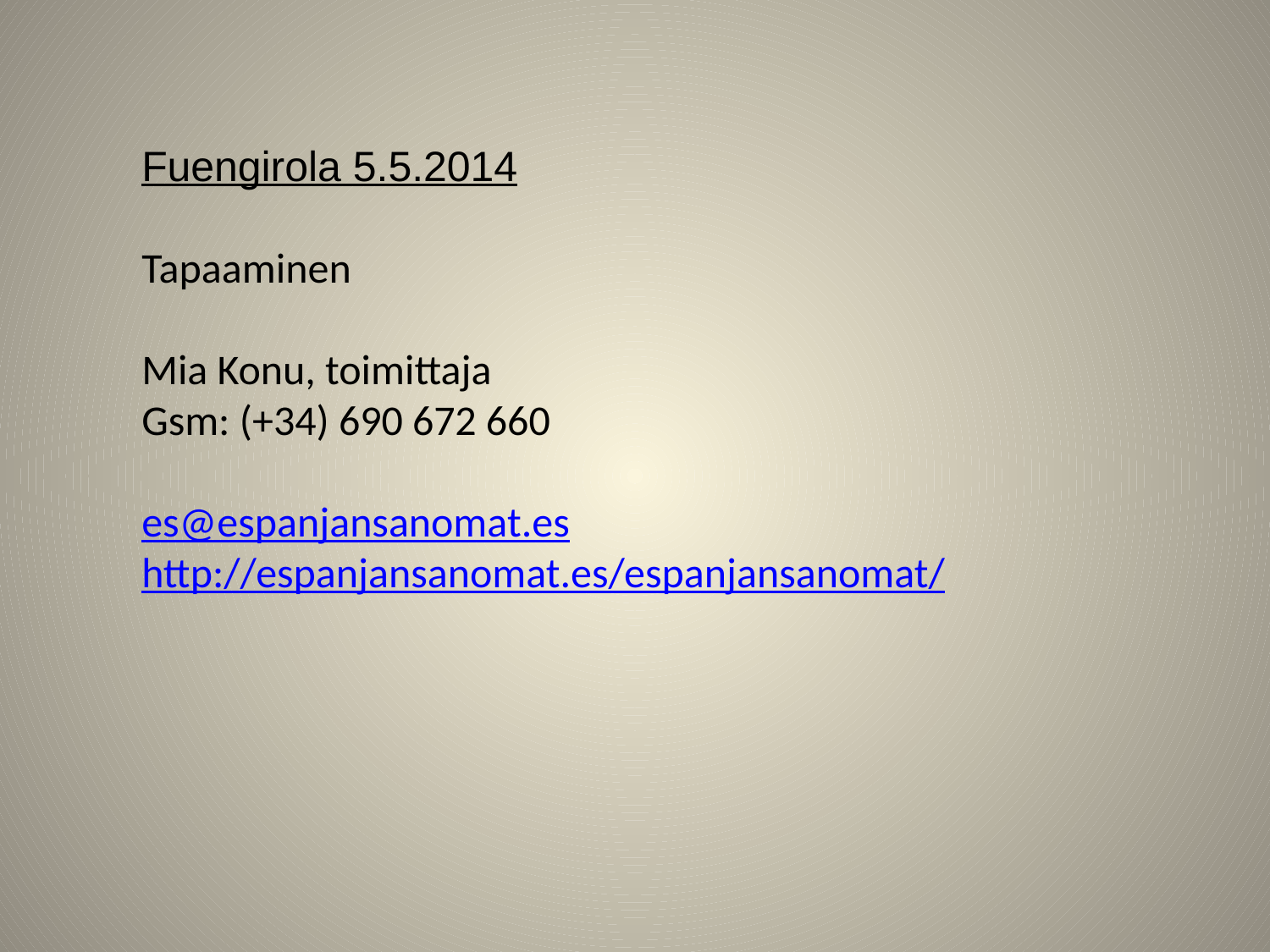

Fuengirola 5.5.2014

Tapaaminen

Mia Konu, toimittaja
Gsm: (+34) 690 672 660
es@espanjansanomat.es
http://espanjansanomat.es/espanjansanomat/